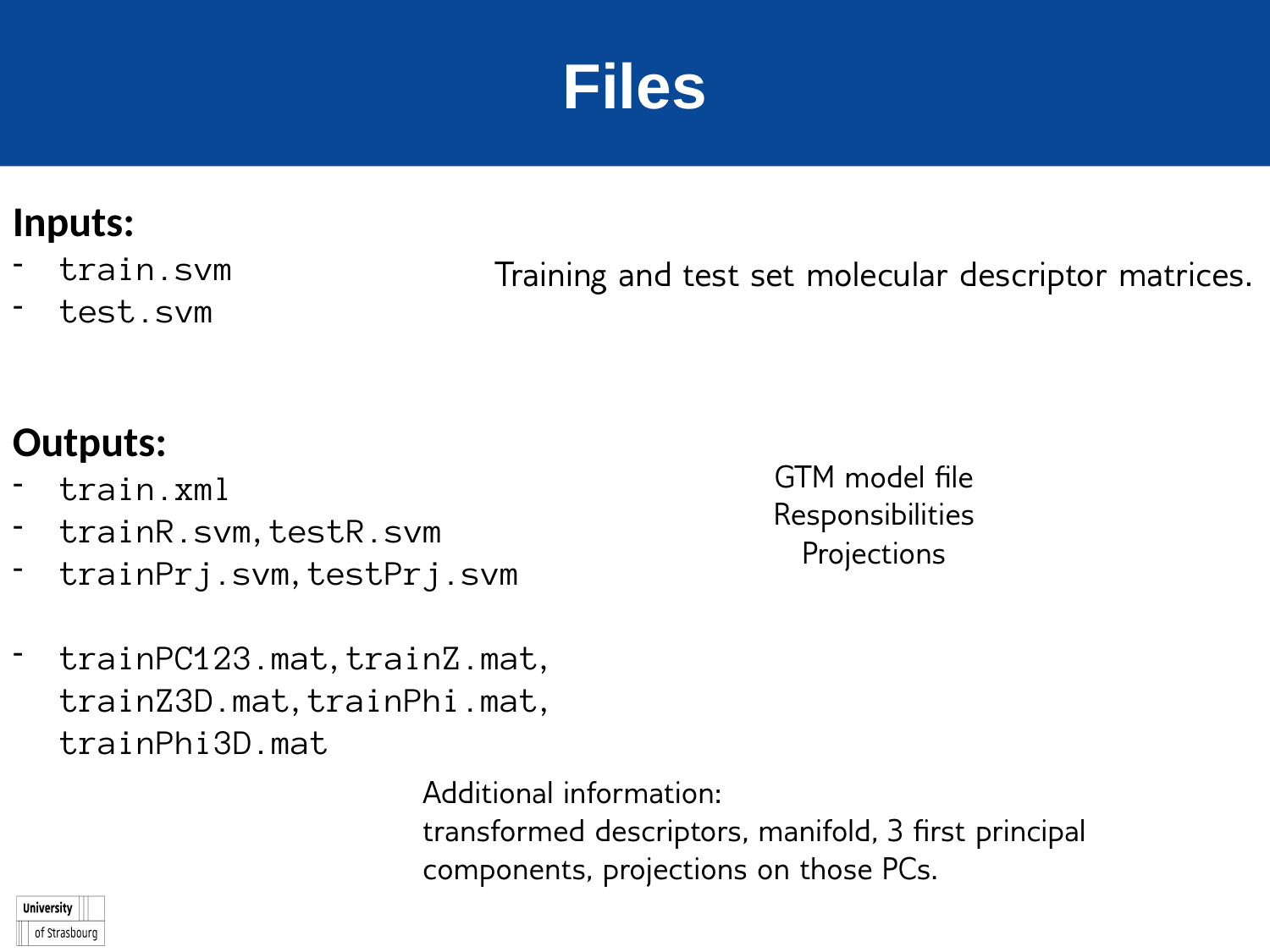

# Files
Inputs:
train.svm
test.svm

Outputs:
train.xml
trainR.svm, testR.svm
trainPrj.svm, testPrj.svm

trainPC123.mat, trainZ.mat, trainZ3D.mat, trainPhi.mat, trainPhi3D.mat
Training and test set molecular descriptor matrices.
GTM model file
Responsibilities
Projections
Additional information:
transformed descriptors, manifold, 3 first principal components, projections on those PCs.